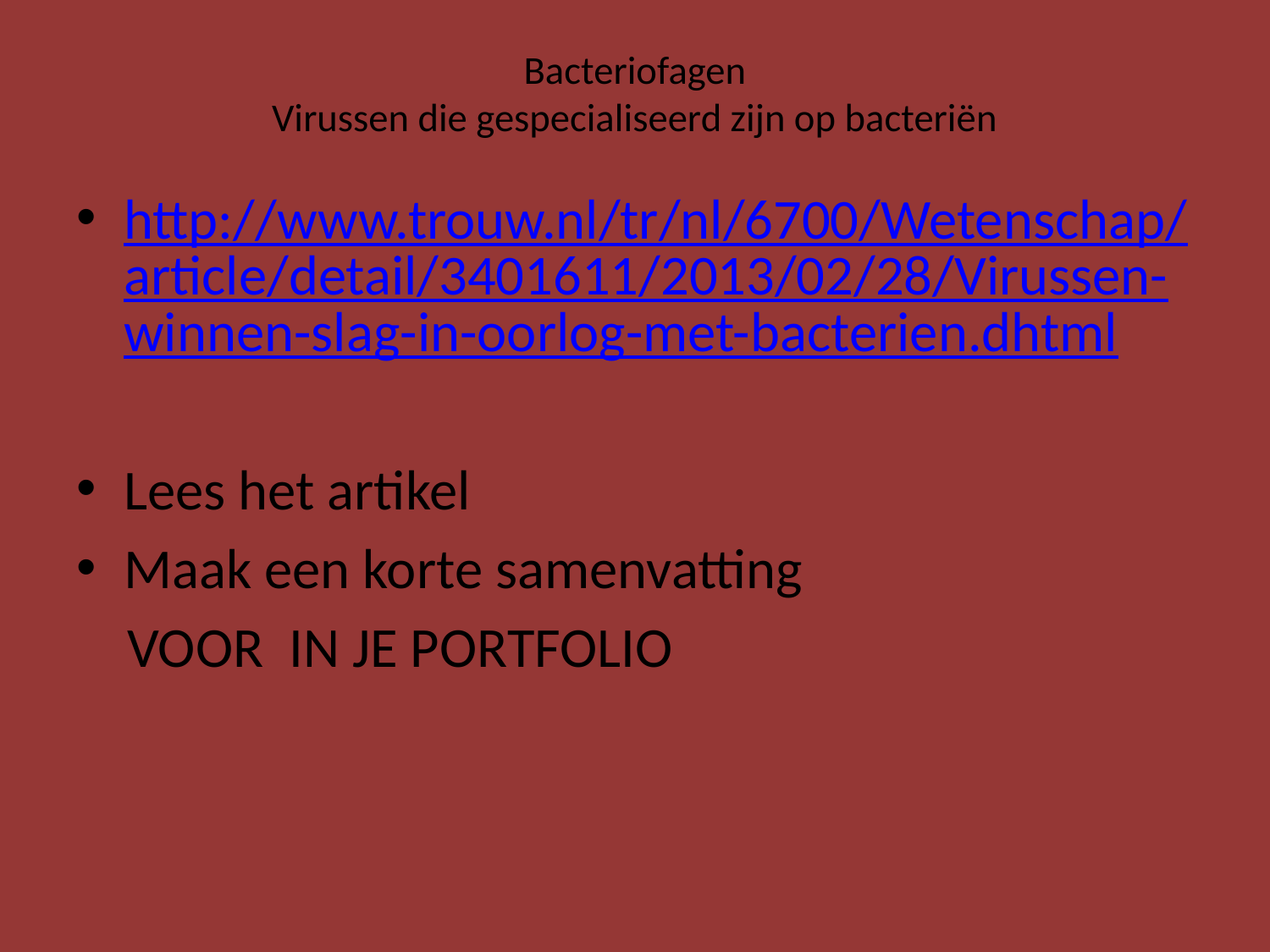

# Bacteriofagen Virussen die gespecialiseerd zijn op bacteriën
http://www.trouw.nl/tr/nl/6700/Wetenschap/article/detail/3401611/2013/02/28/Virussen-winnen-slag-in-oorlog-met-bacterien.dhtml

Lees het artikel
Maak een korte samenvatting
    VOOR  IN JE PORTFOLIO